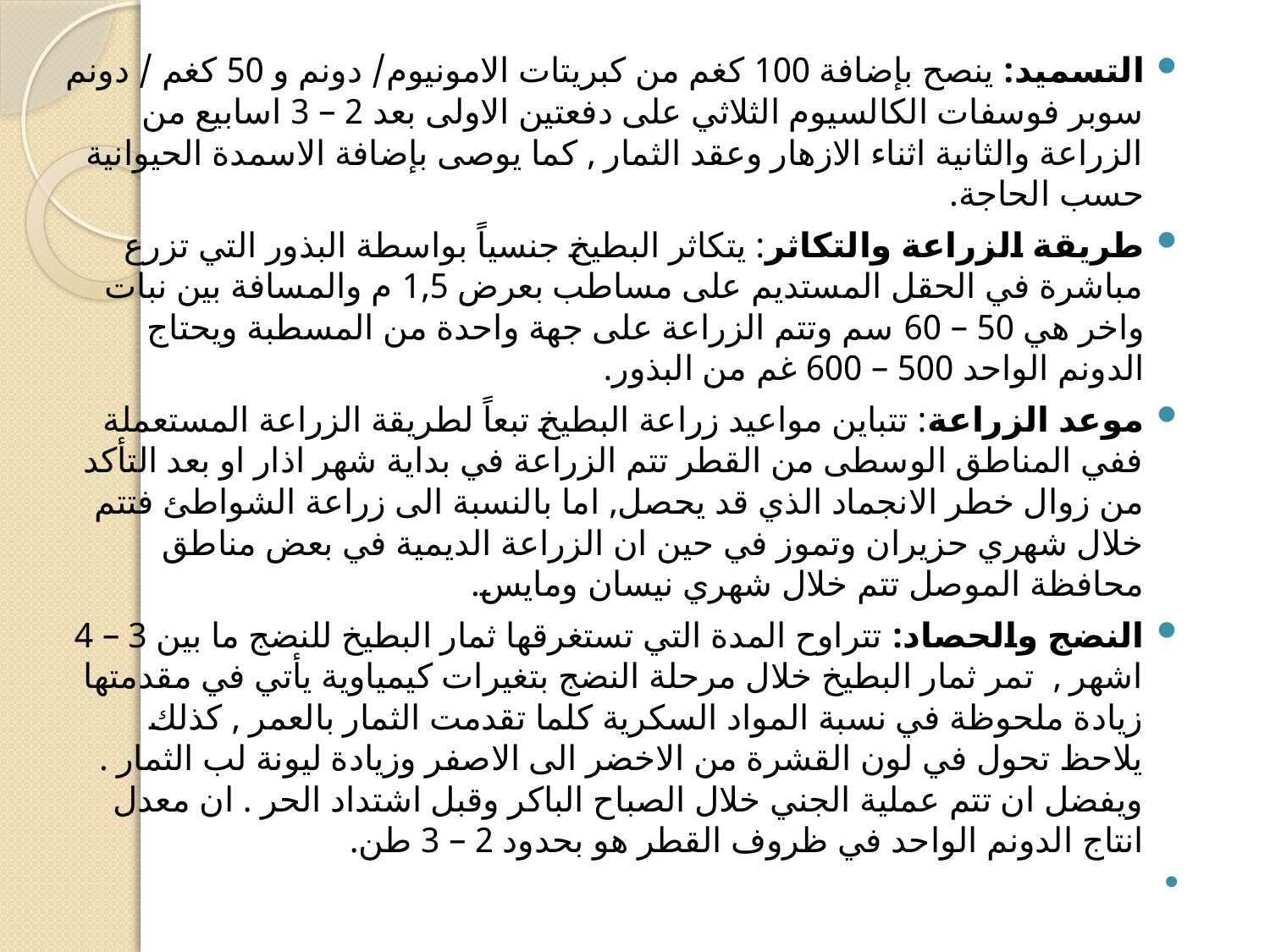

#
التسميد: ينصح بإضافة 100 كغم من كبريتات الامونيوم/ دونم و 50 كغم / دونم سوبر فوسفات الكالسيوم الثلاثي على دفعتين الاولى بعد 2 – 3 اسابيع من الزراعة والثانية اثناء الازهار وعقد الثمار , كما يوصى بإضافة الاسمدة الحيوانية حسب الحاجة.
طريقة الزراعة والتكاثر: يتكاثر البطيخ جنسياً بواسطة البذور التي تزرع مباشرة في الحقل المستديم على مساطب بعرض 1,5 م والمسافة بين نبات واخر هي 50 – 60 سم وتتم الزراعة على جهة واحدة من المسطبة ويحتاج الدونم الواحد 500 – 600 غم من البذور.
موعد الزراعة: تتباين مواعيد زراعة البطيخ تبعاً لطريقة الزراعة المستعملة ففي المناطق الوسطى من القطر تتم الزراعة في بداية شهر اذار او بعد التأكد من زوال خطر الانجماد الذي قد يحصل, اما بالنسبة الى زراعة الشواطئ فتتم خلال شهري حزيران وتموز في حين ان الزراعة الديمية في بعض مناطق محافظة الموصل تتم خلال شهري نيسان ومايس.
النضج والحصاد: تتراوح المدة التي تستغرقها ثمار البطيخ للنضج ما بين 3 – 4 اشهر ,  تمر ثمار البطيخ خلال مرحلة النضج بتغيرات كيمياوية يأتي في مقدمتها زيادة ملحوظة في نسبة المواد السكرية كلما تقدمت الثمار بالعمر , كذلك يلاحظ تحول في لون القشرة من الاخضر الى الاصفر وزيادة ليونة لب الثمار . ويفضل ان تتم عملية الجني خلال الصباح الباكر وقبل اشتداد الحر . ان معدل انتاج الدونم الواحد في ظروف القطر هو بحدود 2 – 3 طن.